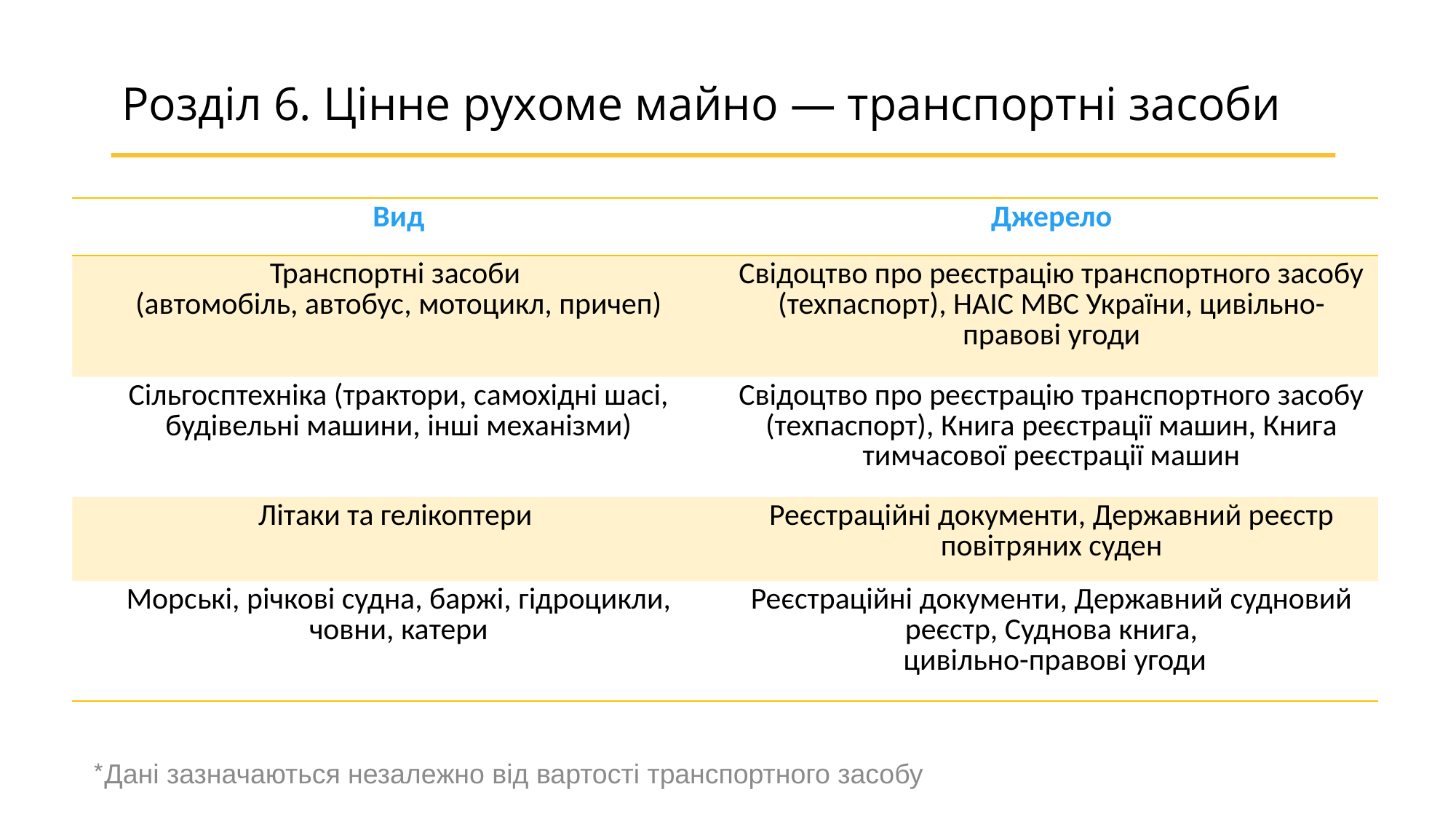

Розділ 6. Цінне рухоме майно — транспортні засоби
| Вид | Джерело |
| --- | --- |
| Транспортні засоби (автомобіль, автобус, мотоцикл, причеп) | Свідоцтво про реєстрацію транспортного засобу (техпаспорт), НАІС МВС України, цивільно-правові угоди |
| Сільгосптехніка (трактори, самохідні шасі, будівельні машини, інші механізми) | Свідоцтво про реєстрацію транспортного засобу (техпаспорт), Книга реєстрації машин, Книга тимчасової реєстрації машин |
| Літаки та гелікоптери | Реєстраційні документи, Державний реєстр повітряних суден |
| Морські, річкові судна, баржі, гідроцикли, човни, катери | Реєстраційні документи, Державний судновий реєстр, Суднова книга, цивільно-правові угоди |
*Дані зазначаються незалежно від вартості транспортного засобу